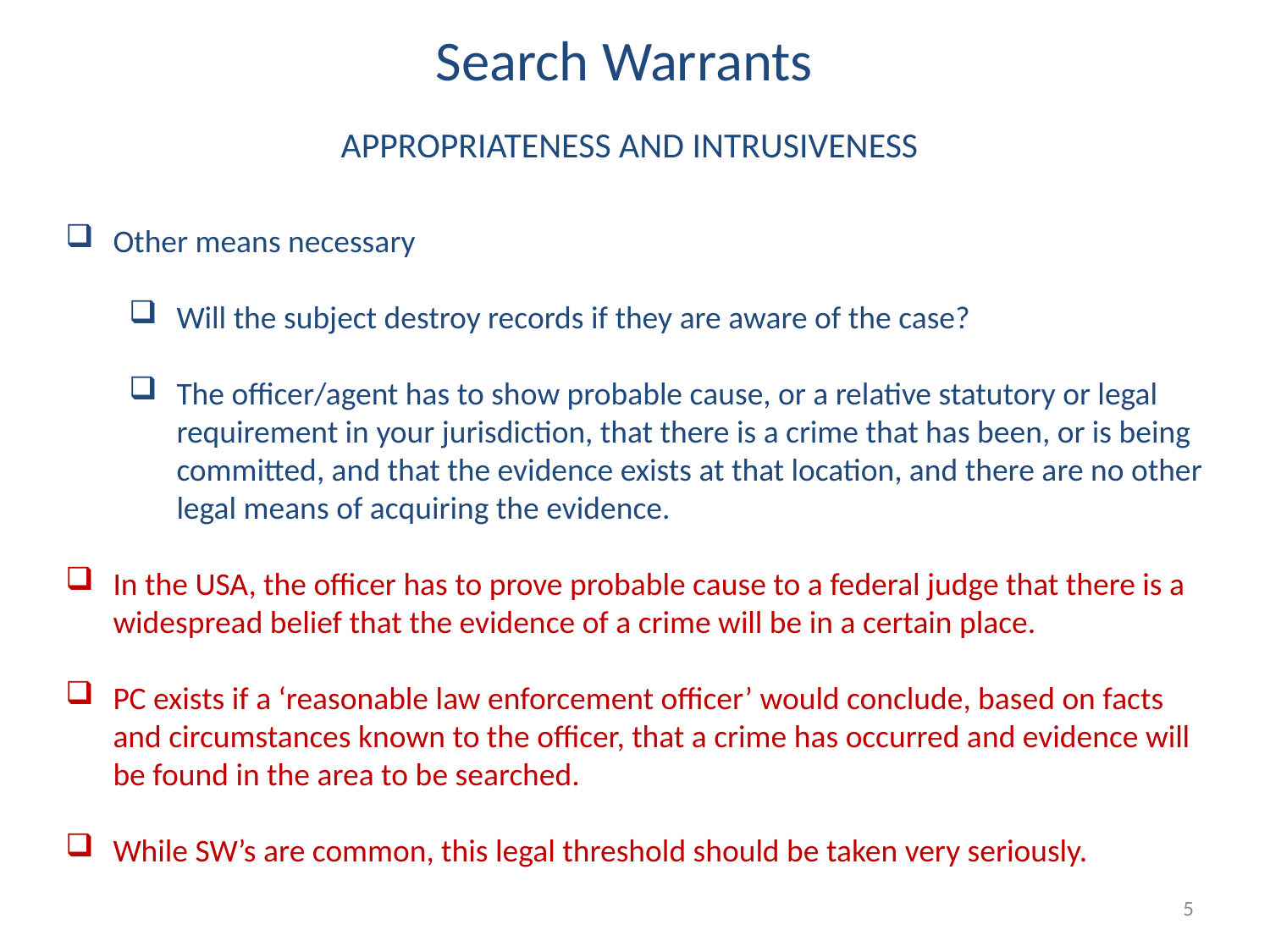

Search Warrants
APPROPRIATENESS AND INTRUSIVENESS

Other means necessary

Will the subject destroy records if they are aware of the case?

The officer/agent has to show probable cause, or a relative statutory or legal requirement in your jurisdiction, that there is a crime that has been, or is being committed, and that the evidence exists at that location, and there are no other legal means of acquiring the evidence.

In the USA, the officer has to prove probable cause to a federal judge that there is a widespread belief that the evidence of a crime will be in a certain place.

PC exists if a ‘reasonable law enforcement officer’ would conclude, based on facts and circumstances known to the officer, that a crime has occurred and evidence will be found in the area to be searched.

While SW’s are common, this legal threshold should be taken very seriously.

5